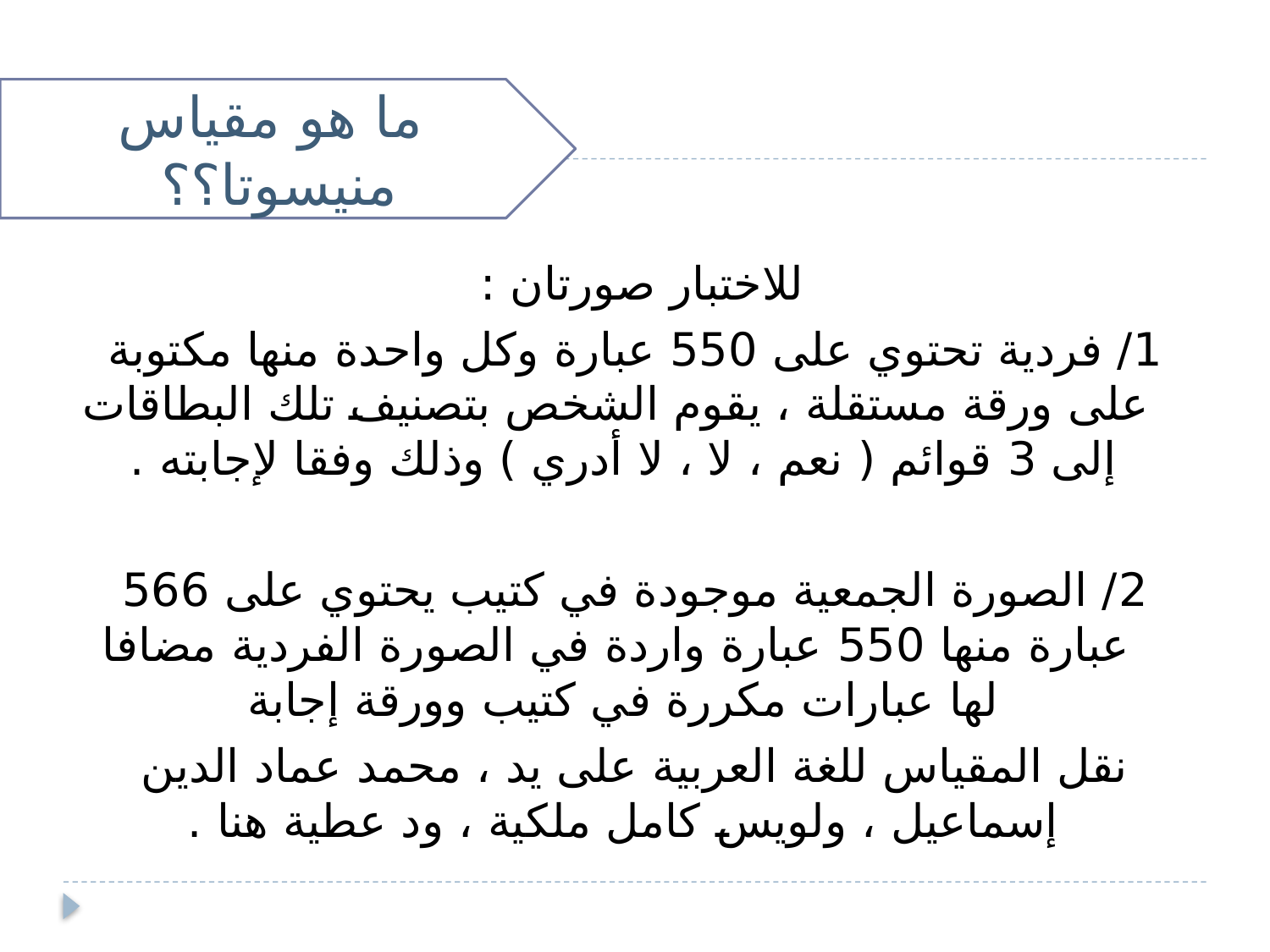

ما هو مقياس منيسوتا؟؟
للاختبار صورتان :
1/ فردية تحتوي على 550 عبارة وكل واحدة منها مكتوبة على ورقة مستقلة ، يقوم الشخص بتصنيف تلك البطاقات إلى 3 قوائم ( نعم ، لا ، لا أدري ) وذلك وفقا لإجابته .

2/ الصورة الجمعية موجودة في كتيب يحتوي على 566 عبارة منها 550 عبارة واردة في الصورة الفردية مضافا لها عبارات مكررة في كتيب وورقة إجابة
نقل المقياس للغة العربية على يد ، محمد عماد الدين إسماعيل ، ولويس كامل ملكية ، ود عطية هنا .